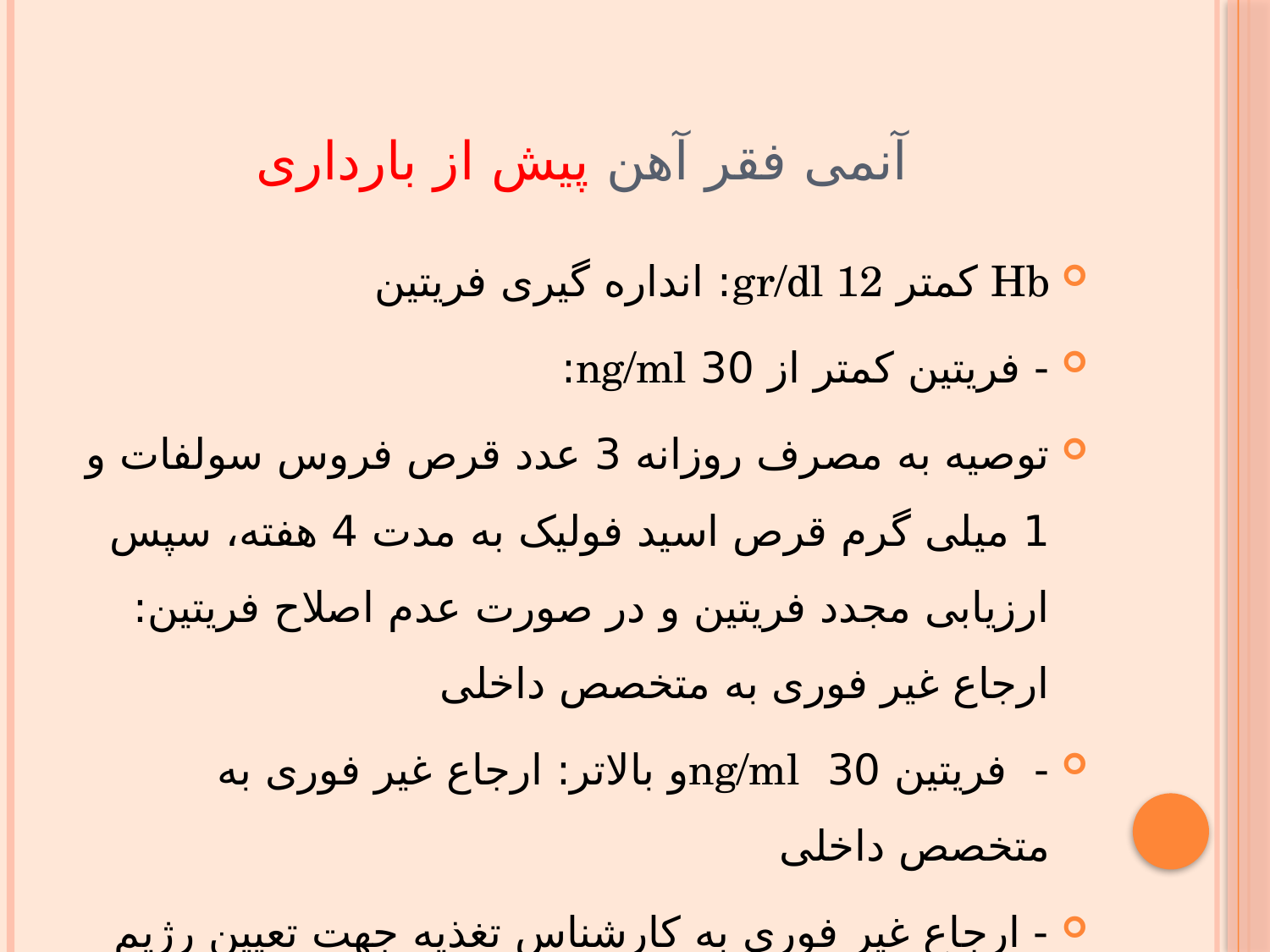

# آنمی فقر آهن پیش از بارداری
Hb کمتر gr/dl 12: انداره گیری فریتین
- فریتین کمتر از 30 ng/ml:
توصیه به مصرف روزانه 3 عدد قرص فروس سولفات و 1 میلی گرم قرص اسید فولیک به مدت 4 هفته، سپس ارزیابی مجدد فریتین و در صورت عدم اصلاح فریتین: ارجاع غیر فوری به متخصص داخلی
-  فریتین 30  ng/mlو بالاتر: ارجاع غیر فوری به متخصص داخلی
- ارجاع غیر فوری به کارشناس تغذیه جهت تعیین رژیم غذایی مناسب